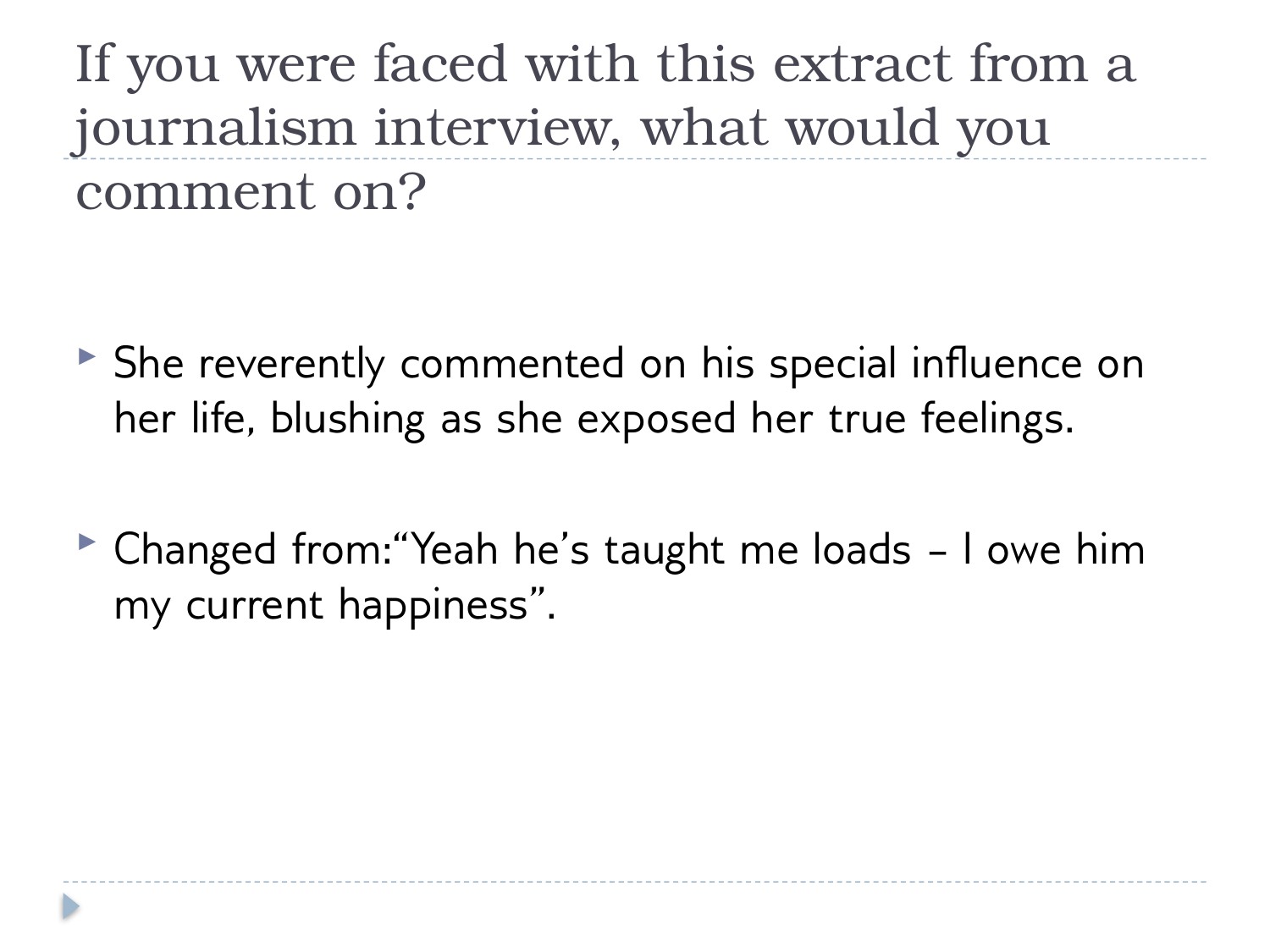

# If you were faced with this extract from a journalism interview, what would you comment on?
She reverently commented on his special influence on her life, blushing as she exposed her true feelings.

Changed from:“Yeah he’s taught me loads – I owe him my current happiness”.